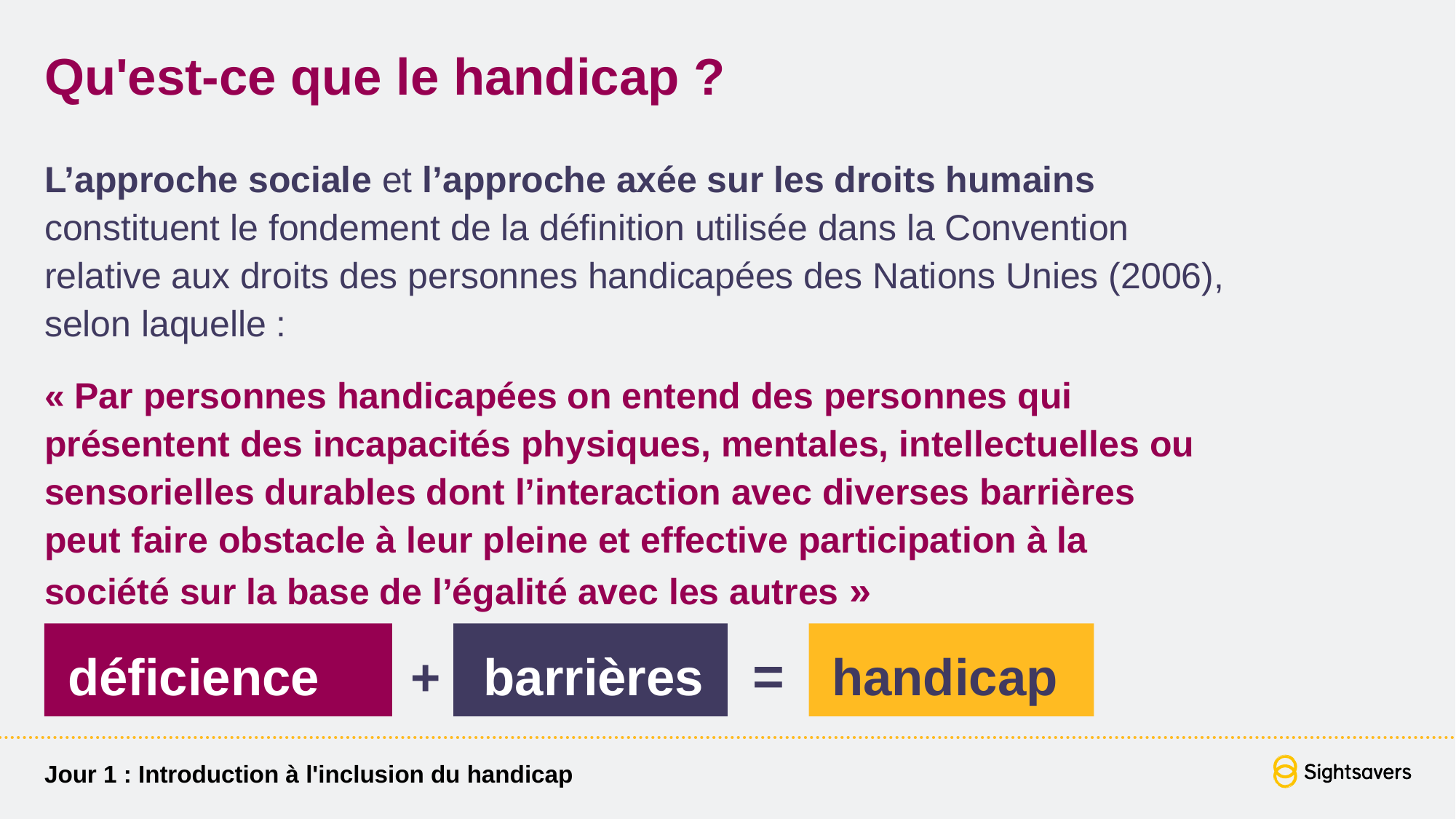

# Qu'est-ce que le handicap ?
L’approche sociale et l’approche axée sur les droits humains constituent le fondement de la définition utilisée dans la Convention relative aux droits des personnes handicapées des Nations Unies (2006), selon laquelle :
« Par personnes handicapées on entend des personnes qui présentent des incapacités physiques, mentales, intellectuelles ou sensorielles durables dont l’interaction avec diverses barrières
peut faire obstacle à leur pleine et effective participation à la
société sur la base de l’égalité avec les autres »

déficience	 +   barrières	  =	handicap
Jour 1 : Introduction à l'inclusion du handicap